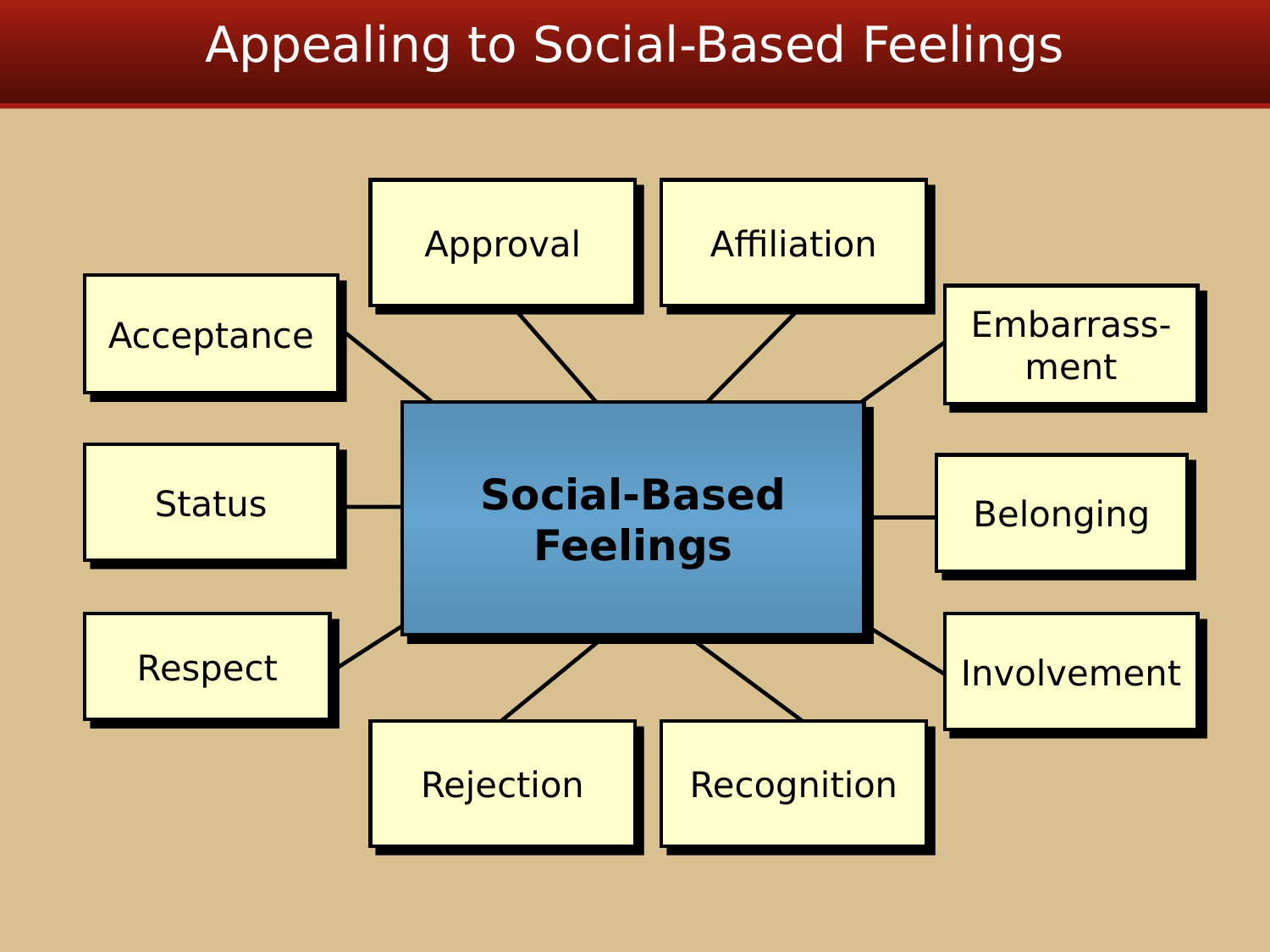

# Appealing to Social-Based Feelings

Approval

Affiliation

Acceptance

Embarrass-ment

Social-Based
Feelings
Status

Belonging

Respect

Involvement

Rejection

Recognition